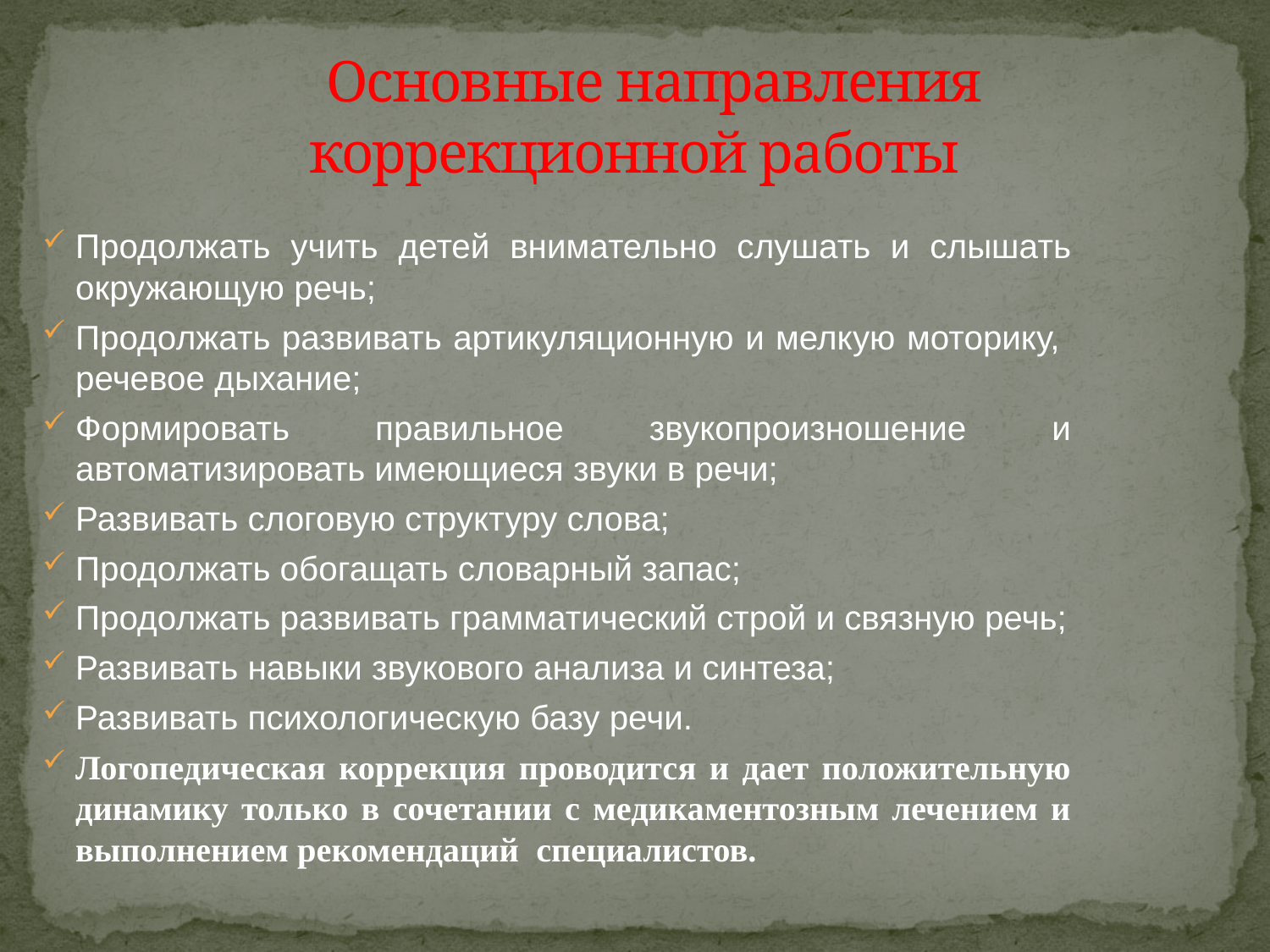

# Основные направления коррекционной работы
Продолжать учить детей внимательно слушать и слышать окружающую речь;
Продолжать развивать артикуляционную и мелкую моторику,  речевое дыхание;
Формировать правильное звукопроизношение и автоматизировать имеющиеся звуки в речи;
Развивать слоговую структуру слова;
Продолжать обогащать словарный запас;
Продолжать развивать грамматический строй и связную речь;
Развивать навыки звукового анализа и синтеза;
Развивать психологическую базу речи.
Логопедическая коррекция проводится и дает положительную динамику только в сочетании с медикаментозным лечением и выполнением рекомендаций  специалистов.